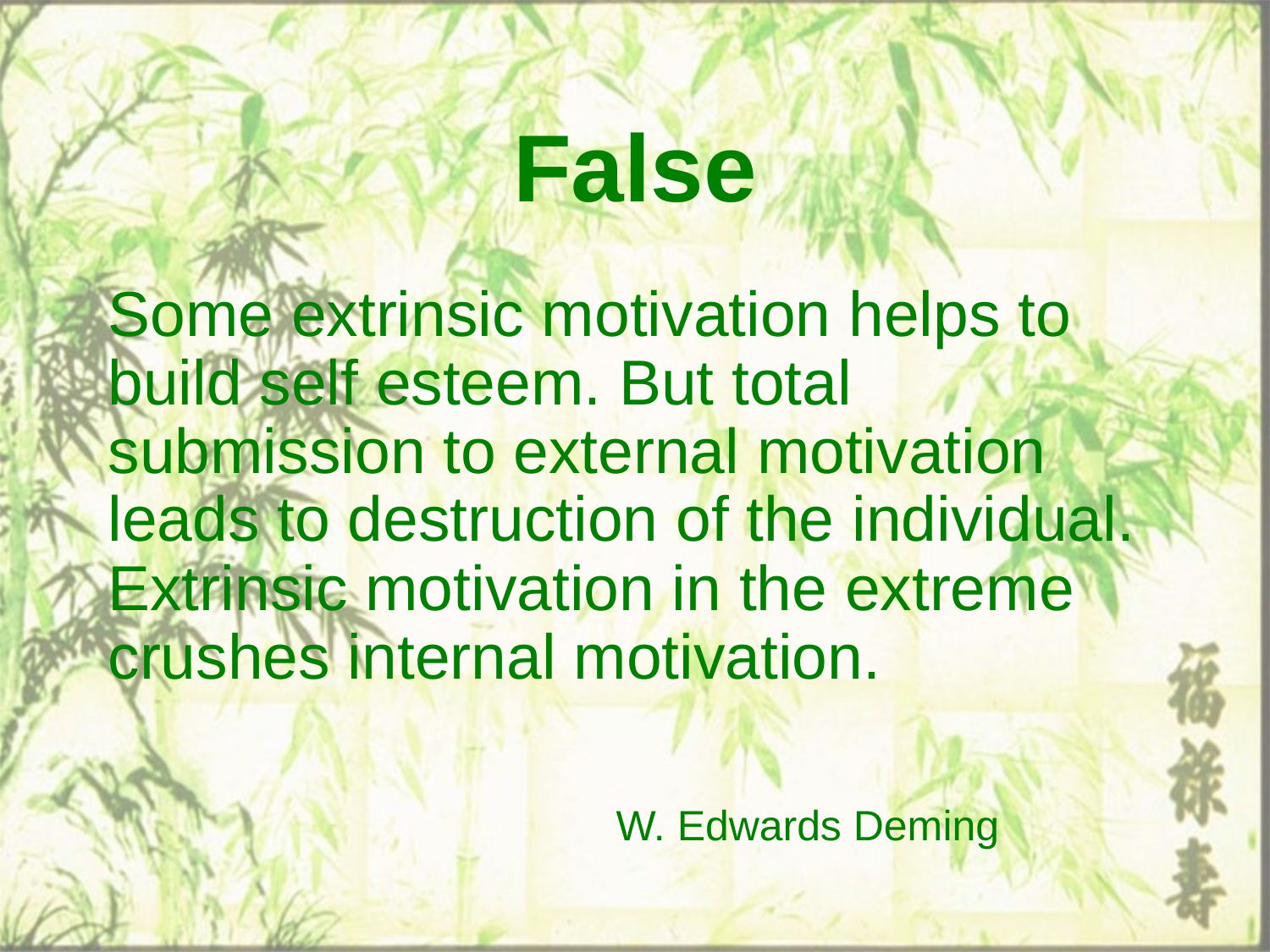

# False
Some extrinsic motivation helps to build self esteem. But total submission to external motivation leads to destruction of the individual. Extrinsic motivation in the extreme crushes internal motivation.

				W. Edwards Deming